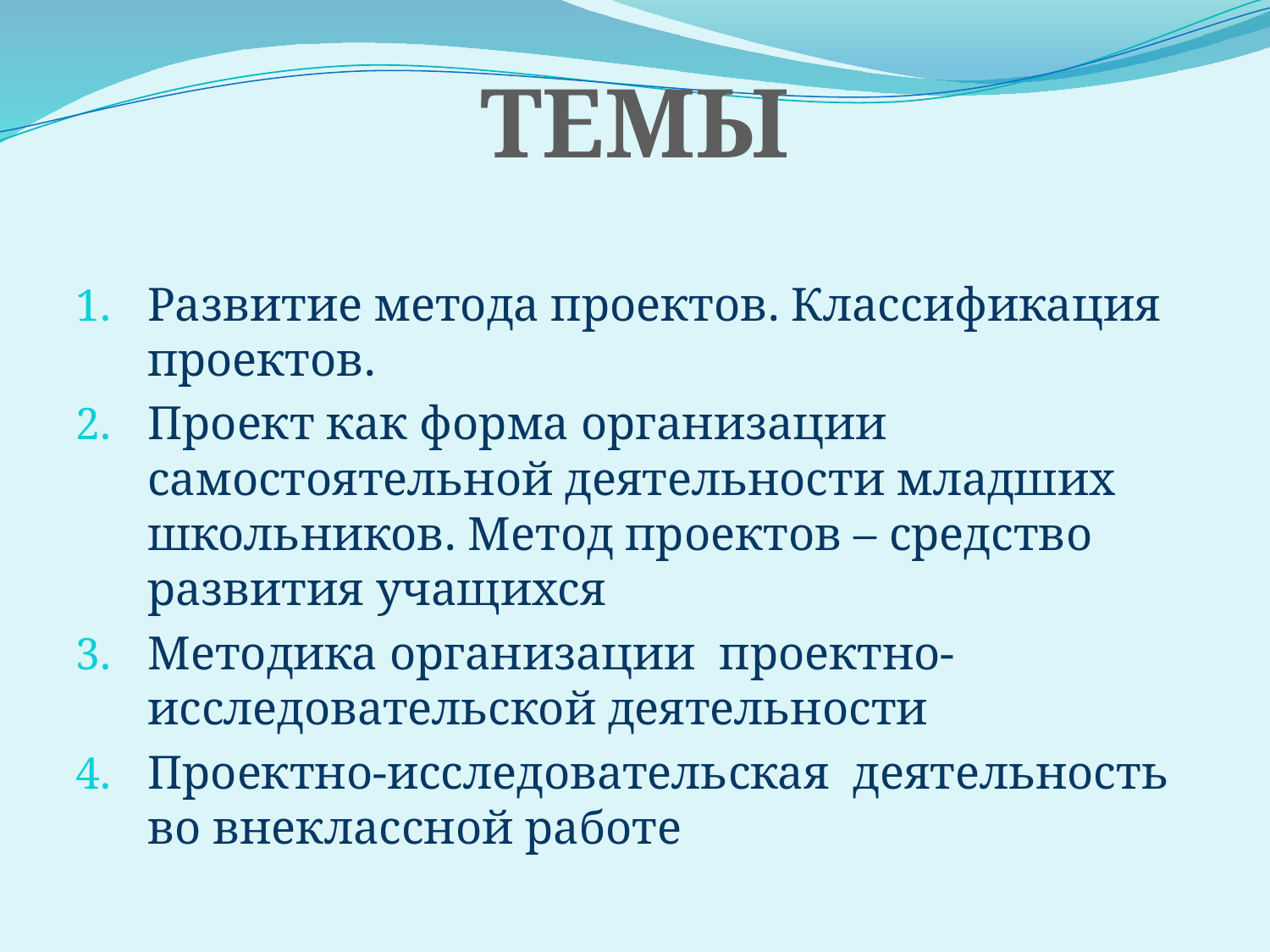

ТЕМЫ
#
Развитие метода проектов. Классификация проектов.
Проект как форма организации  самостоятельной деятельности младших школьников. Метод проектов – средство развития учащихся
Методика организации  проектно-исследовательской деятельности
Проектно-исследовательская  деятельность во внеклассной работе